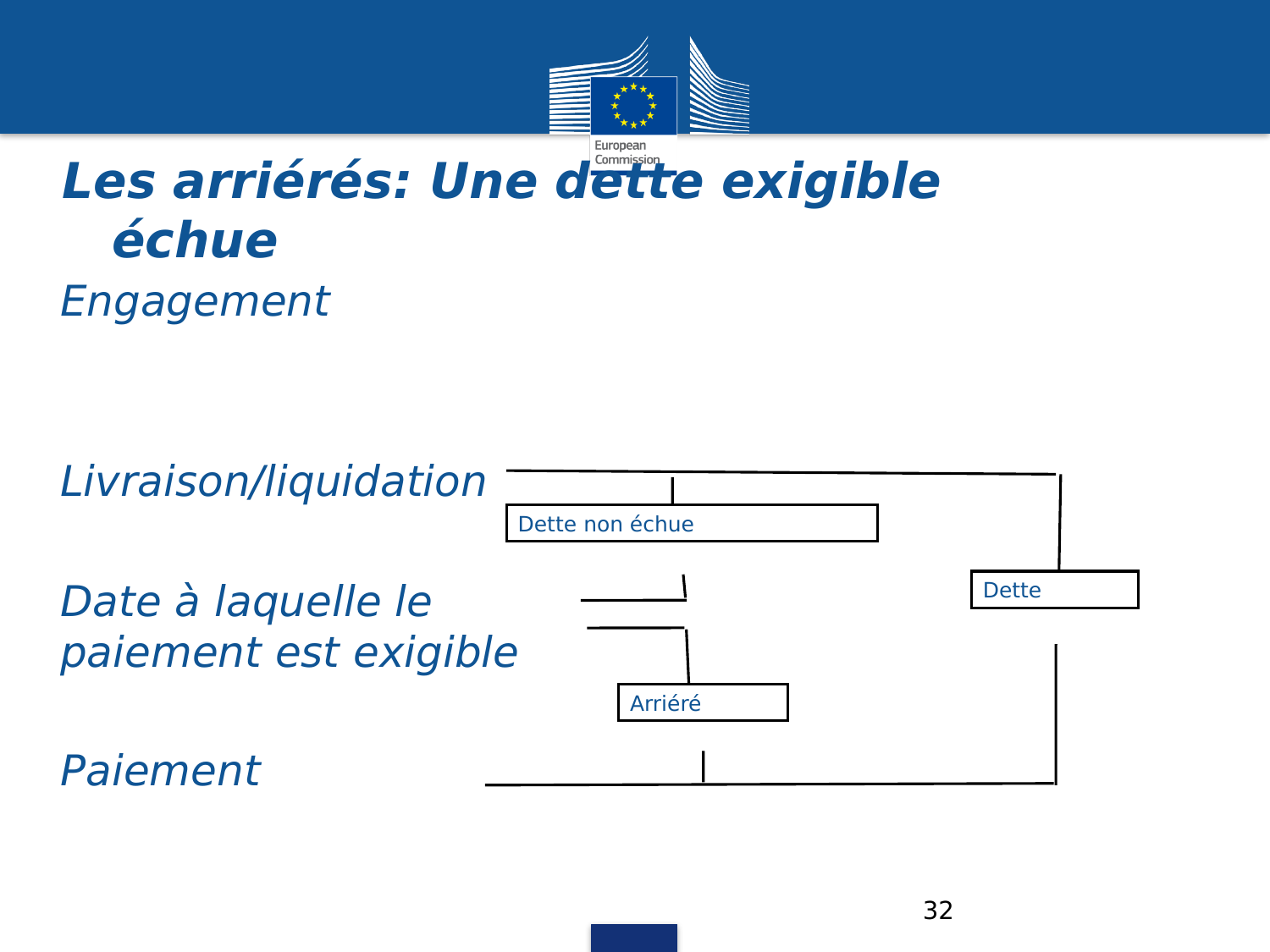

# Les arriérés: Une dette exigible échue
Engagement

Livraison/liquidation

Date à laquelle le paiement est exigible

Paiement

Dette non échue
Dette

Arriéré

32